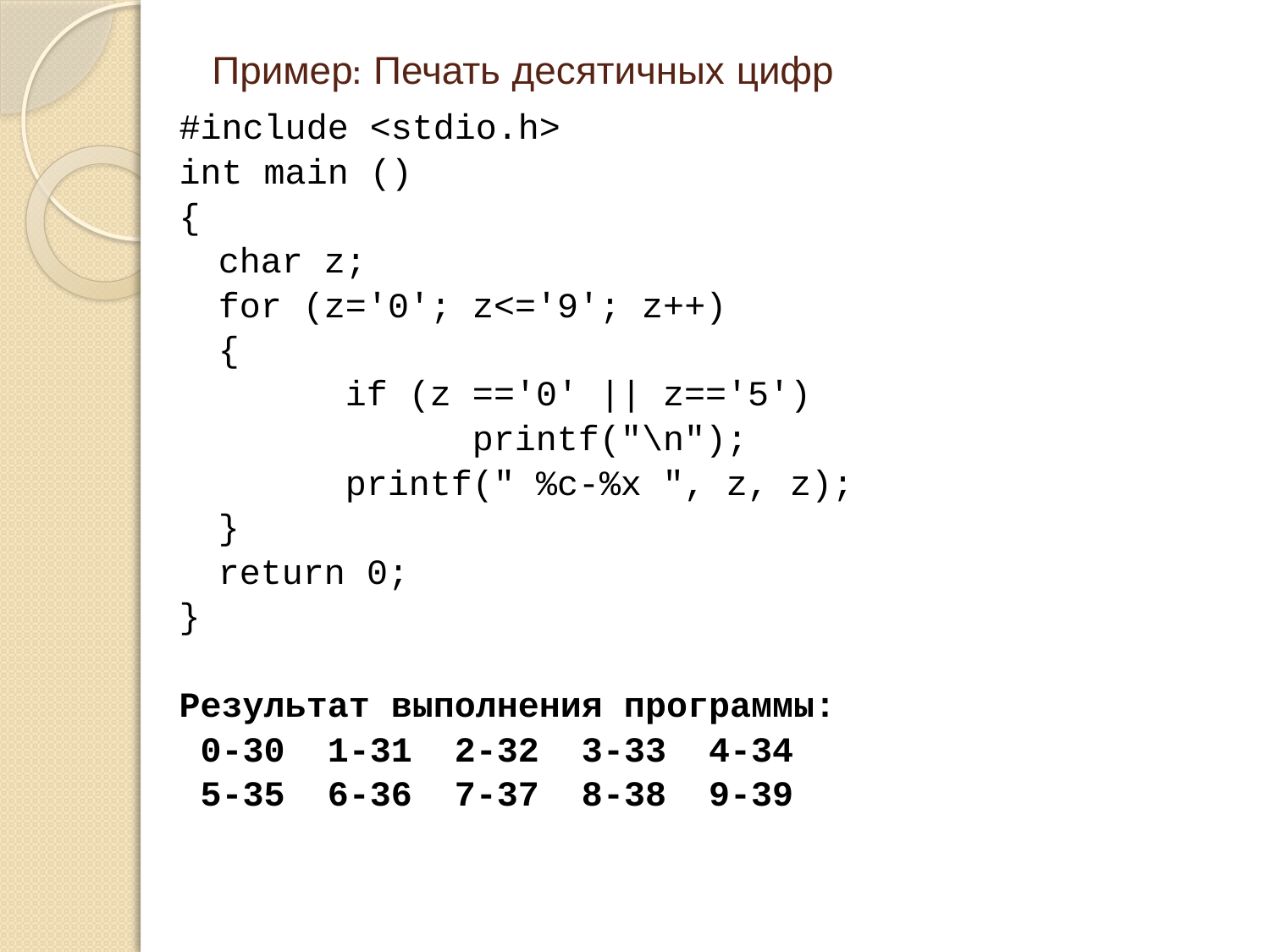

Пример: Печать десятичных цифр
#include <stdio.h>
int main ()
{
	char z;
	for (z='0'; z<='9'; z++)
	{
		if (z =='0' || z=='5')
			printf("\n");
		printf(" %c-%x ", z, z);
	}
	return 0;
}

Результат выполнения программы:
 0-30  1-31  2-32  3-33  4-34
 5-35  6-36  7-37  8-38  9-39